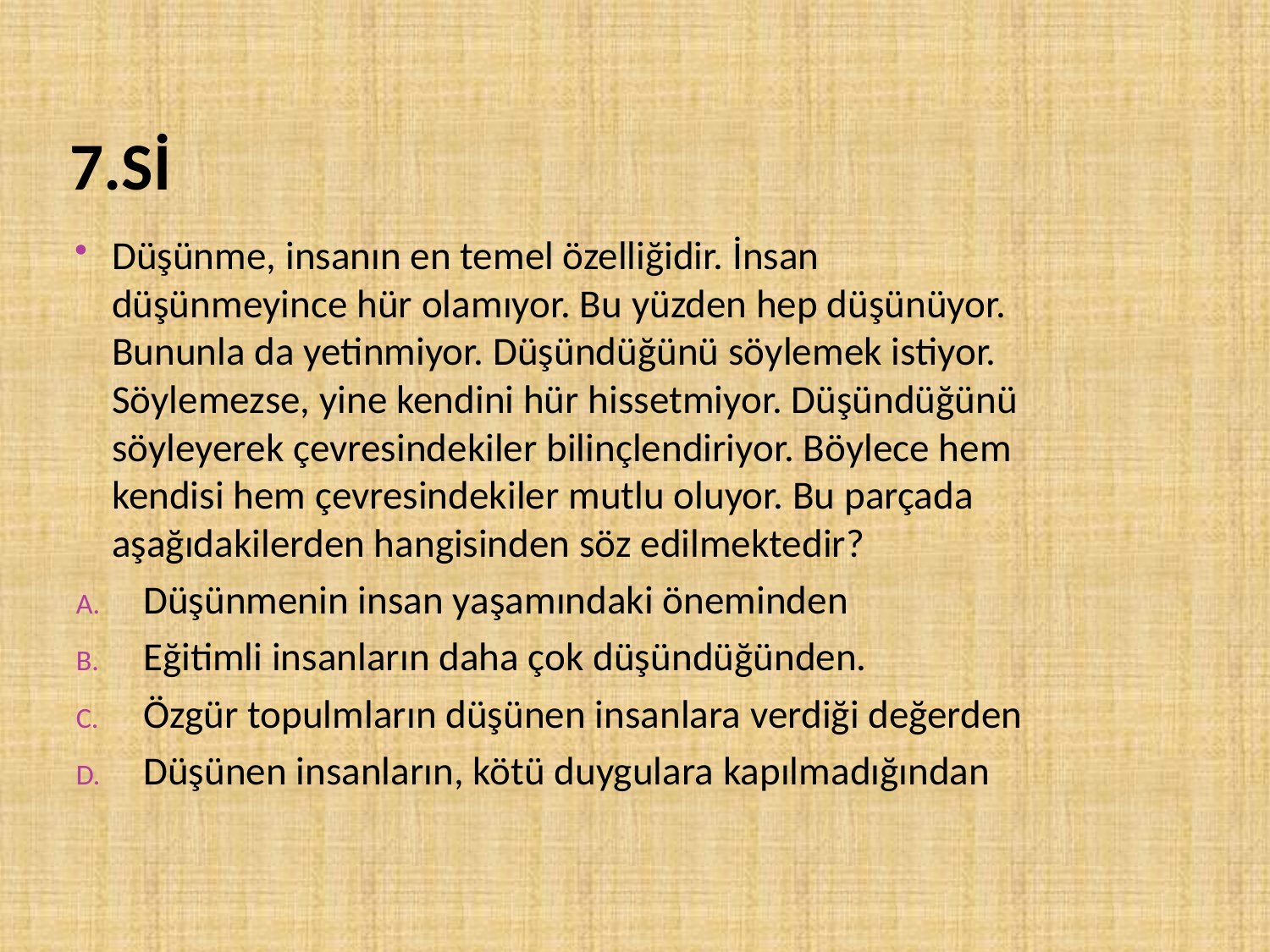

# 7.Sİ
Düşünme, insanın en temel özelliğidir. İnsan düşünmeyince hür olamıyor. Bu yüzden hep düşünüyor. Bununla da yetinmiyor. Düşündüğünü söylemek istiyor. Söylemezse, yine kendini hür hissetmiyor. Düşündüğünü söyleyerek çevresindekiler bilinçlendiriyor. Böylece hem kendisi hem çevresindekiler mutlu oluyor. Bu parçada aşağıdakilerden hangisinden söz edilmektedir?
Düşünmenin insan yaşamındaki öneminden
Eğitimli insanların daha çok düşündüğünden.
Özgür topulmların düşünen insanlara verdiği değerden
Düşünen insanların, kötü duygulara kapılmadığından